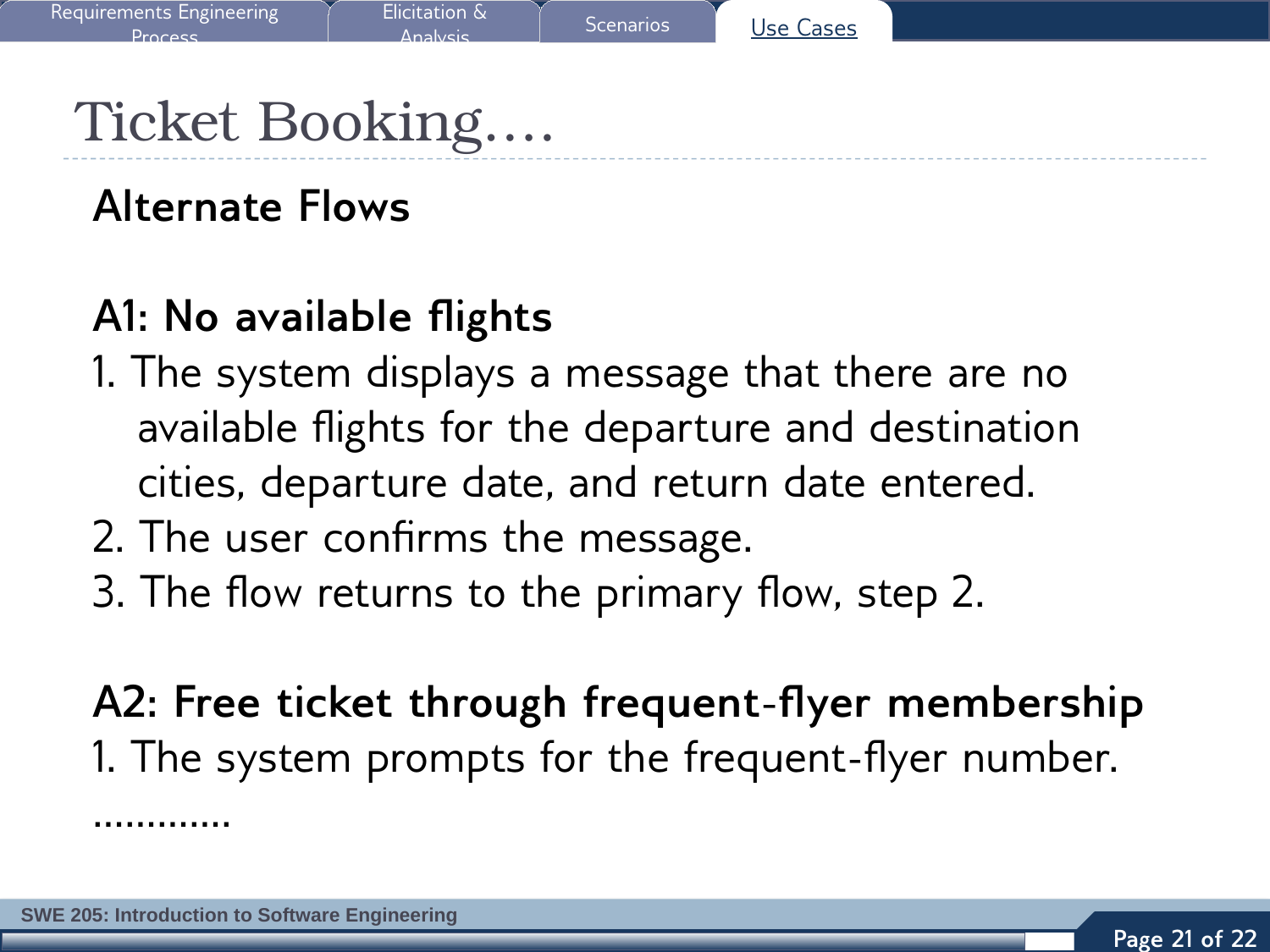

Requirements Engineering Process
Elicitation & Analysis
Scenarios
Use Cases
# Ticket Booking….
Alternate Flows

A1: No available flights
1. The system displays a message that there are no available flights for the departure and destination cities, departure date, and return date entered.
2. The user confirms the message.
3. The flow returns to the primary flow, step 2.

A2: Free ticket through frequent−flyer membership
1. The system prompts for the frequent−flyer number.
………….

Page 21 of 22